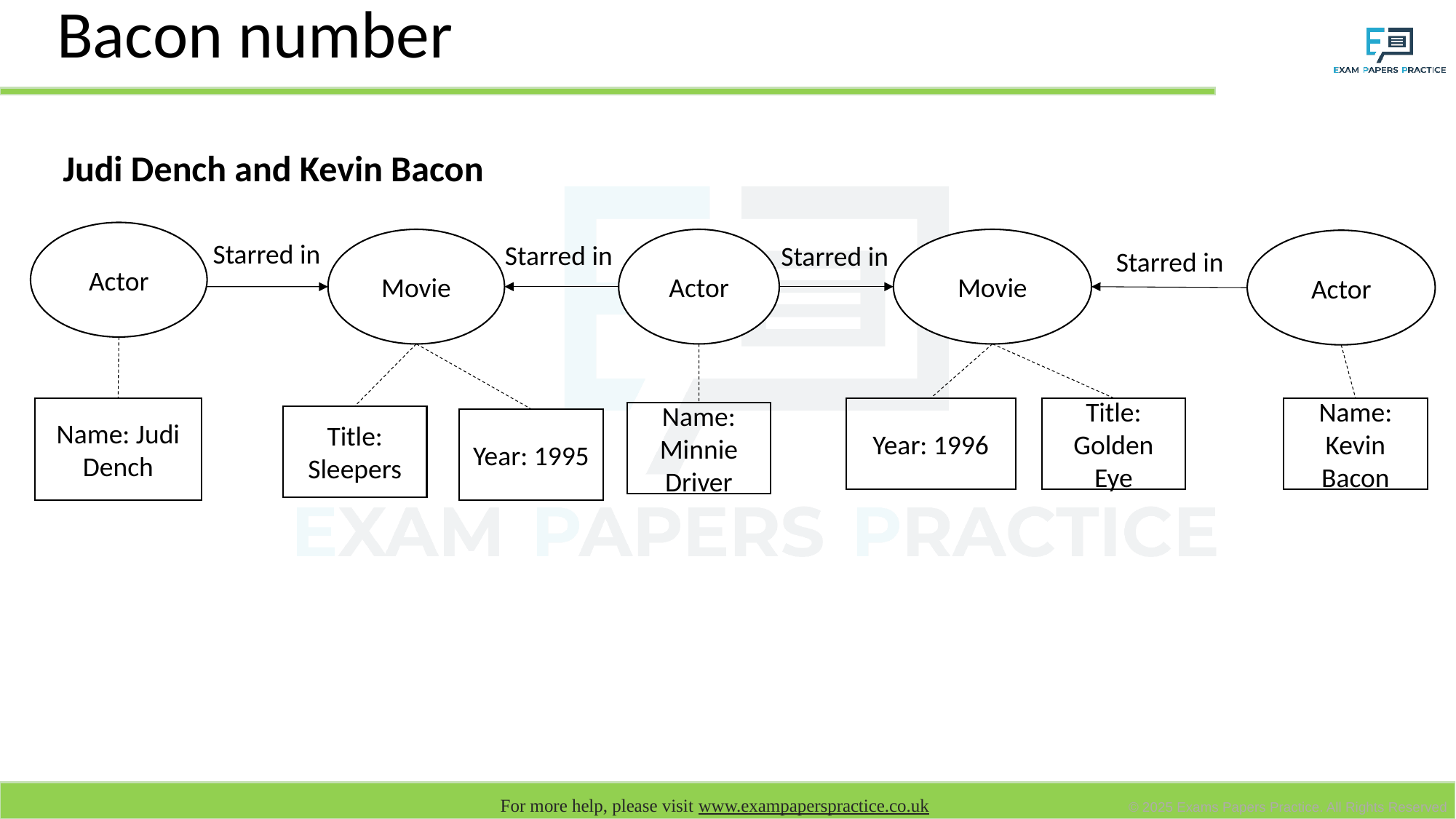

# Bacon number
Judi Dench and Kevin Bacon
Actor
Actor
Movie
Movie
Actor
Starred in
Starred in
Starred in
Starred in
Name: Judi Dench
Year: 1996
Title: Golden Eye
Name: Kevin Bacon
Name: Minnie Driver
Title: Sleepers
Year: 1995